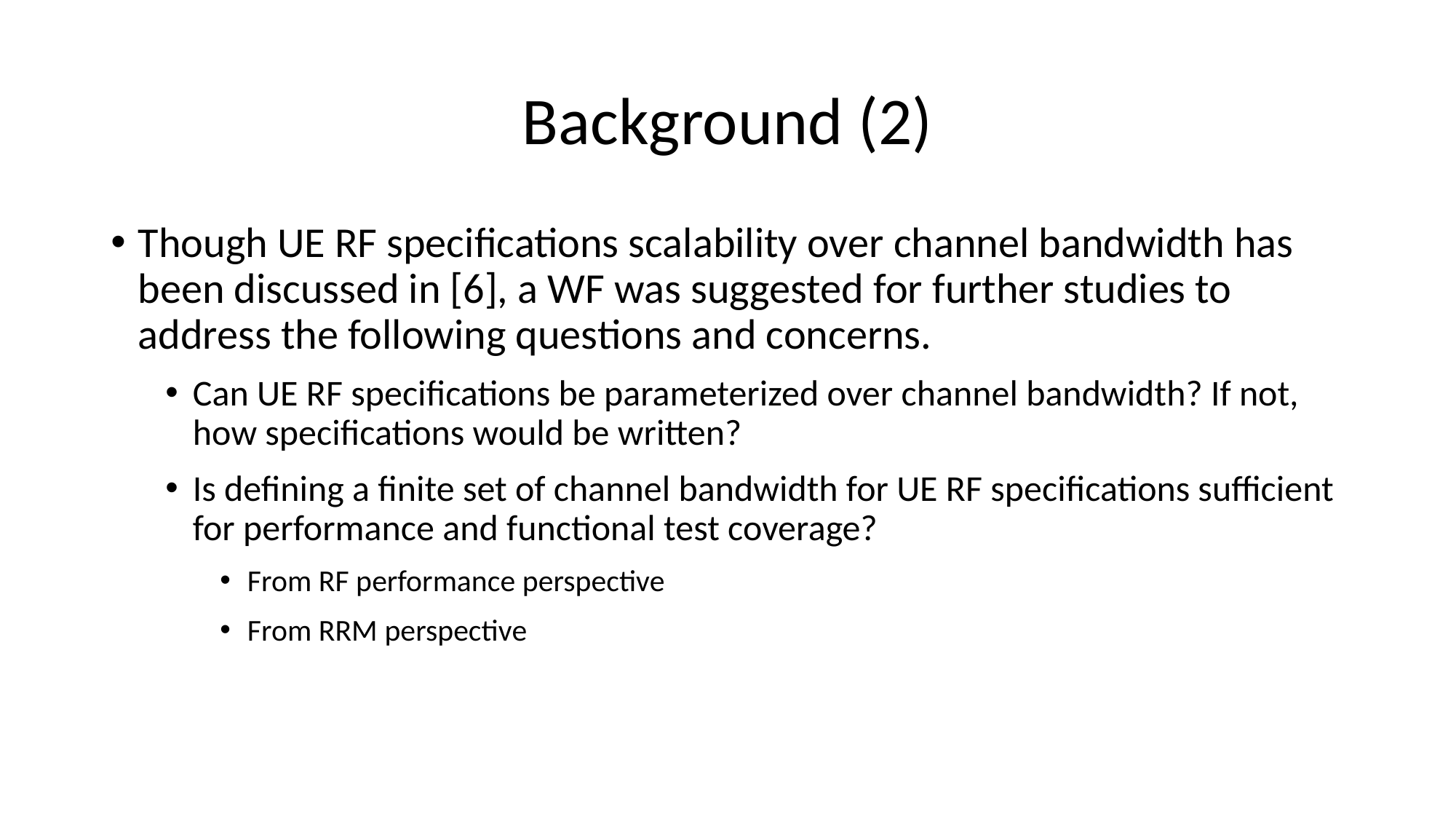

# Background (2)
Though UE RF specifications scalability over channel bandwidth has been discussed in [6], a WF was suggested for further studies to address the following questions and concerns.
Can UE RF specifications be parameterized over channel bandwidth? If not, how specifications would be written?
Is defining a finite set of channel bandwidth for UE RF specifications sufficient for performance and functional test coverage?
From RF performance perspective
From RRM perspective